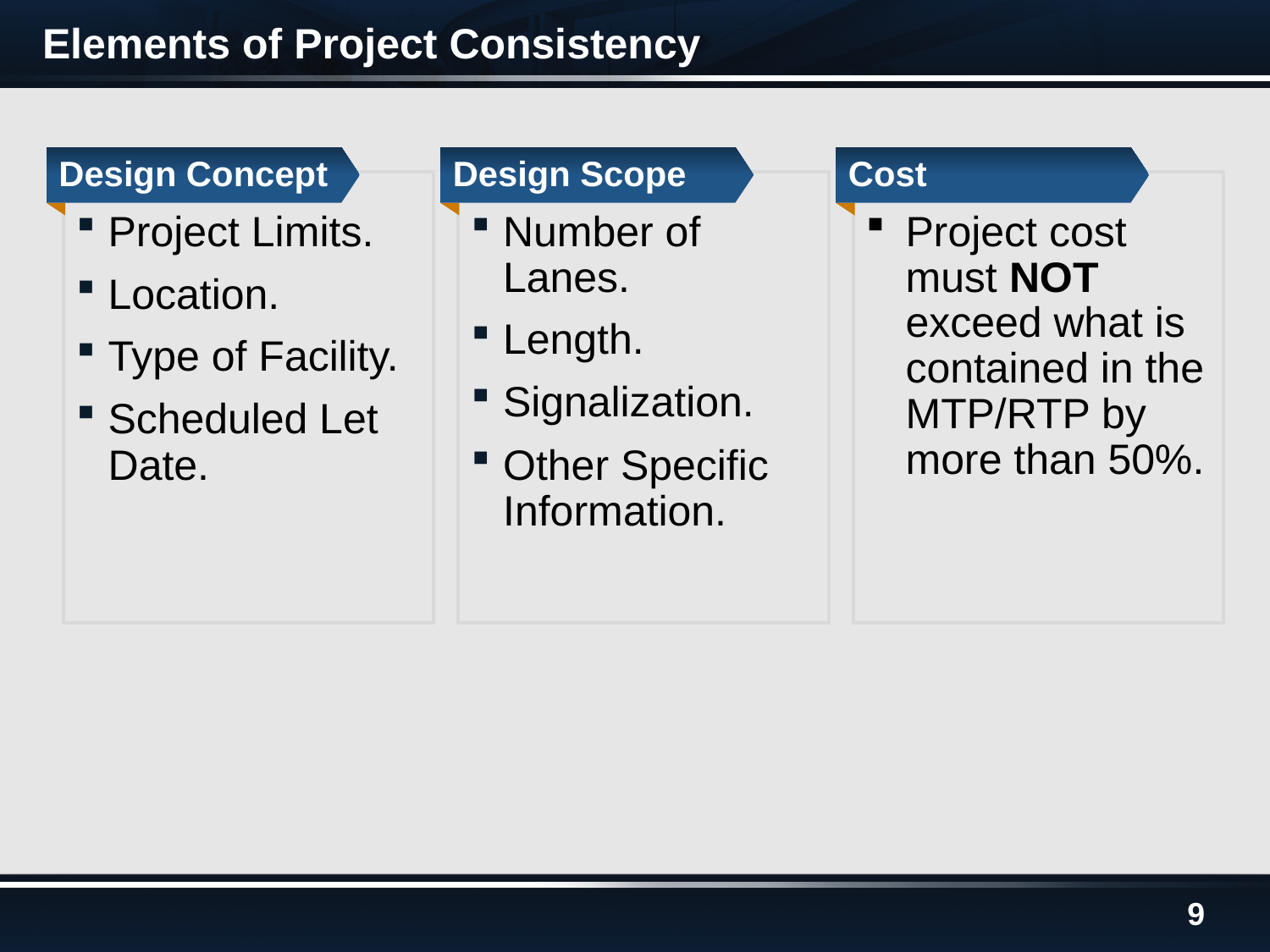

# Elements of Project Consistency
Design Concept

Design Scope

Cost

Project Limits.
Location.
Type of Facility.
Scheduled Let Date.
Number of Lanes.
Length.
Signalization.
Other Specific Information.
Project cost must NOT exceed what is contained in the MTP/RTP by more than 50%.